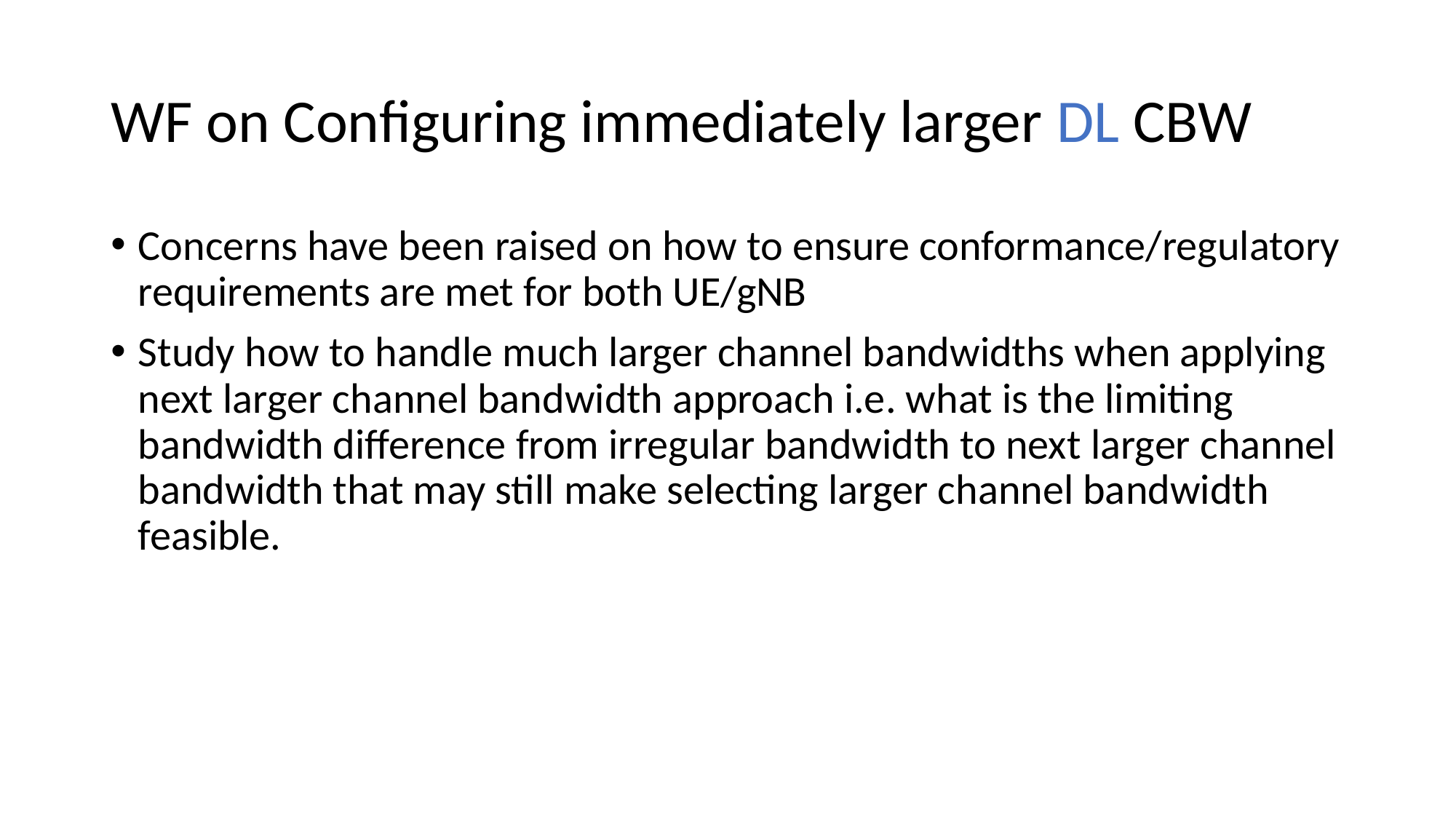

# WF on Configuring immediately larger DL CBW
Concerns have been raised on how to ensure conformance/regulatory requirements are met for both UE/gNB
Study how to handle much larger channel bandwidths when applying next larger channel bandwidth approach i.e. what is the limiting bandwidth difference from irregular bandwidth to next larger channel bandwidth that may still make selecting larger channel bandwidth feasible.